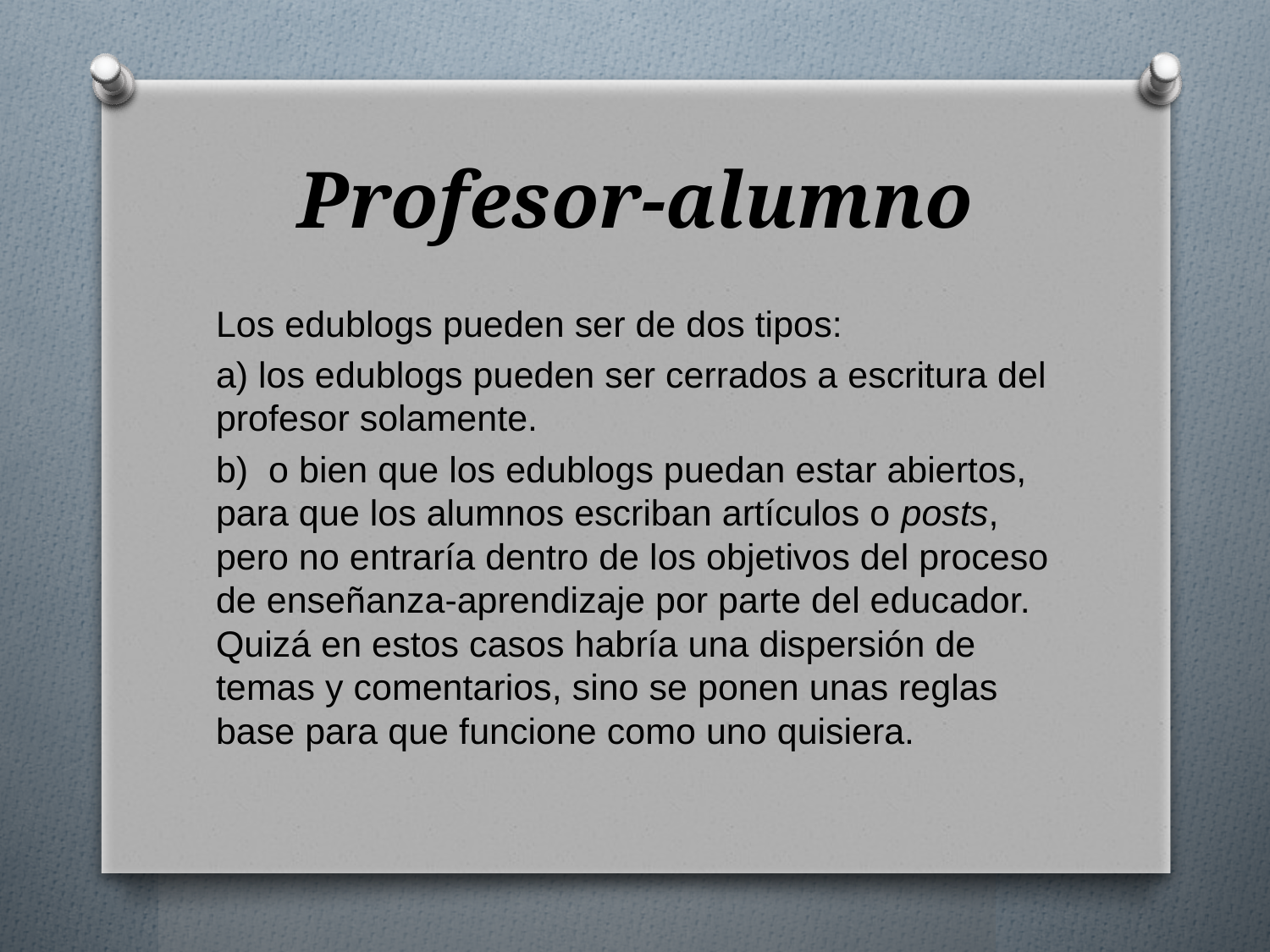

# Profesor-alumno
Los edublogs pueden ser de dos tipos:
a) los edublogs pueden ser cerrados a escritura del profesor solamente.
b)  o bien que los edublogs puedan estar abiertos, para que los alumnos escriban artículos o posts, pero no entraría dentro de los objetivos del proceso de enseñanza-aprendizaje por parte del educador. Quizá en estos casos habría una dispersión de temas y comentarios, sino se ponen unas reglas base para que funcione como uno quisiera.